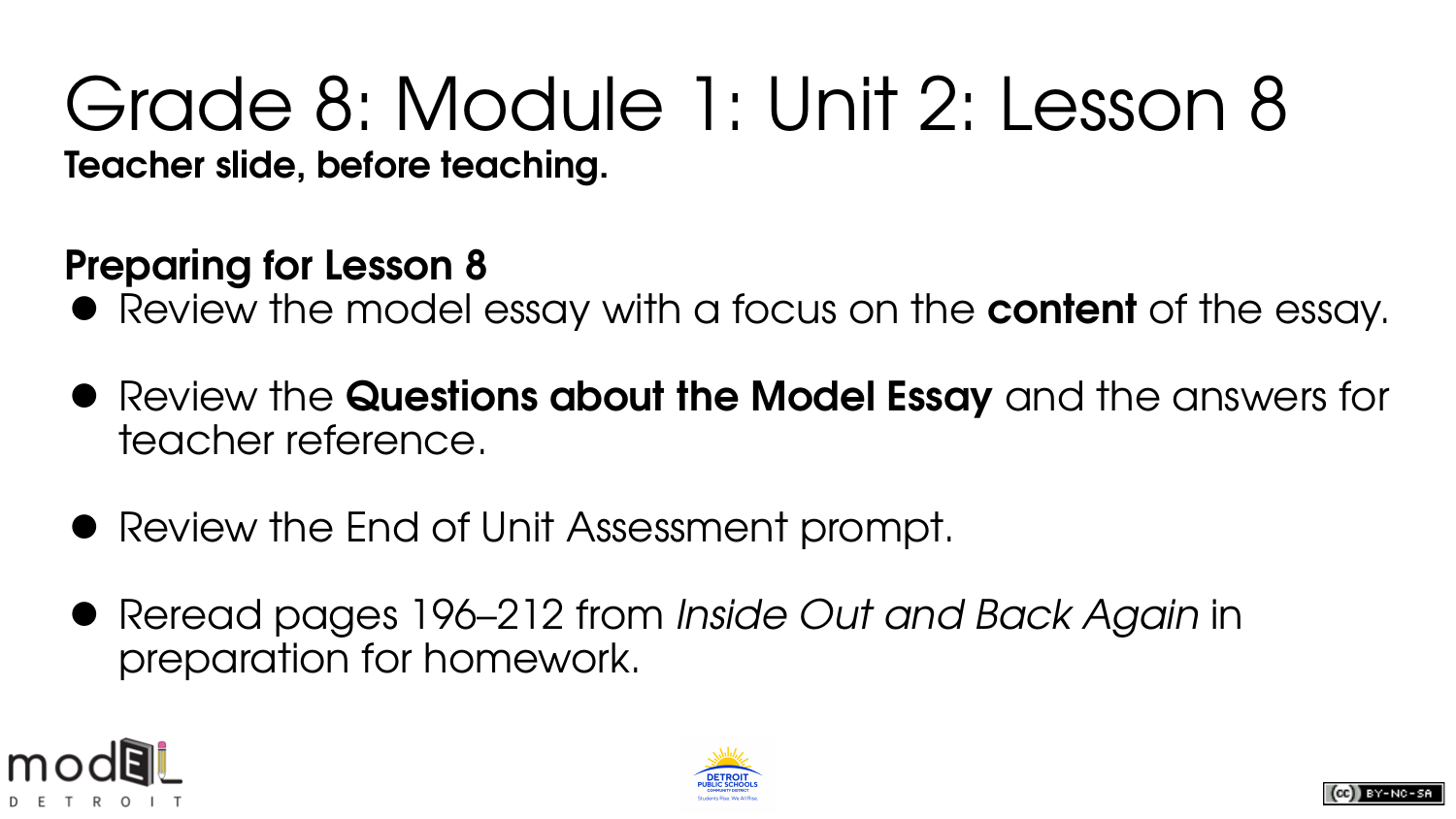

# Grade 8: Module 1: Unit 2: Lesson 8 Teacher slide, before teaching.
Preparing for Lesson 8
Review the model essay with a focus on the content of the essay.
Review the Questions about the Model Essay and the answers for teacher reference.
Review the End of Unit Assessment prompt.
Reread pages 196–212 from Inside Out and Back Again in preparation for homework.